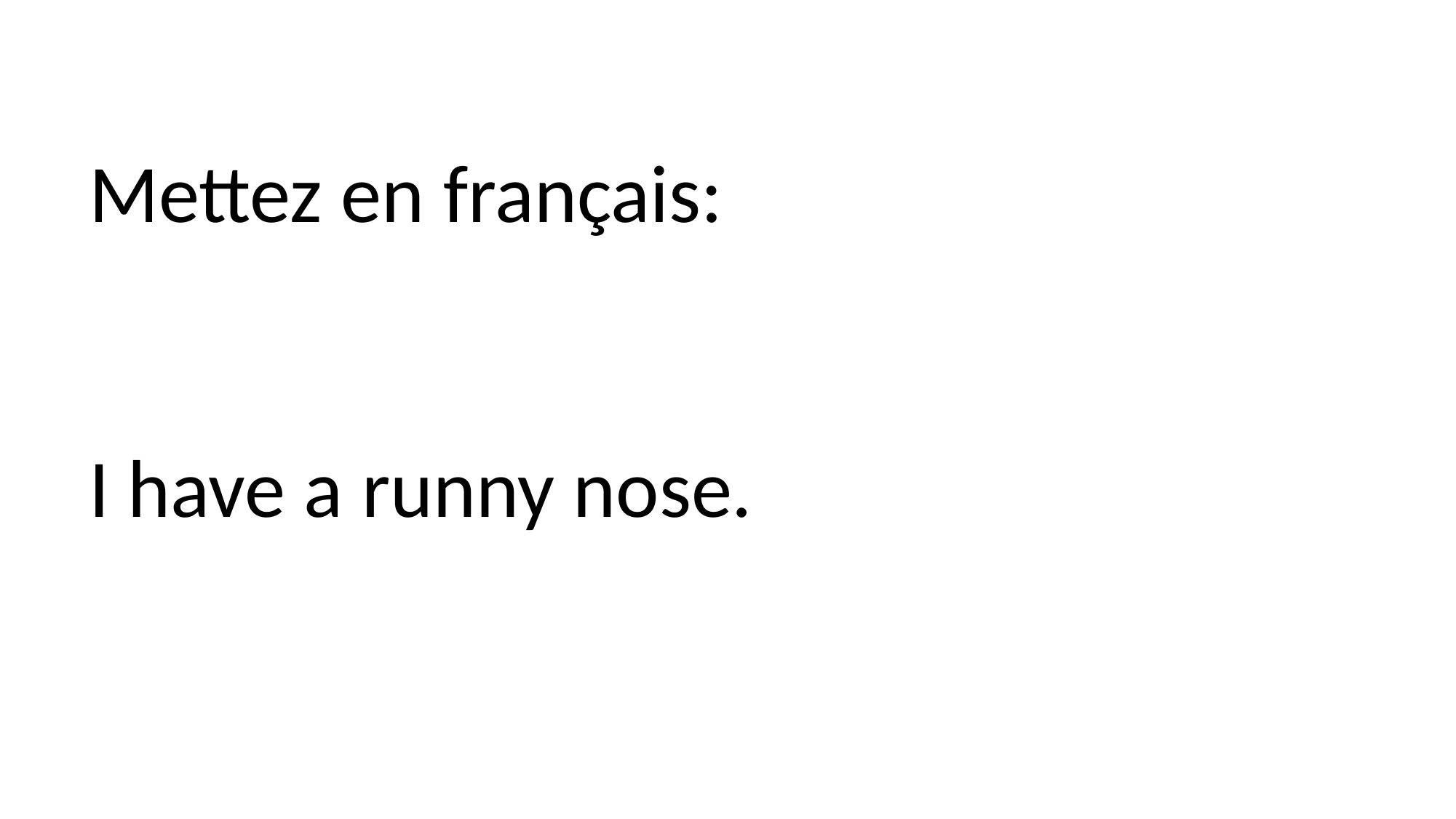

Mettez en français:

I have a runny nose.